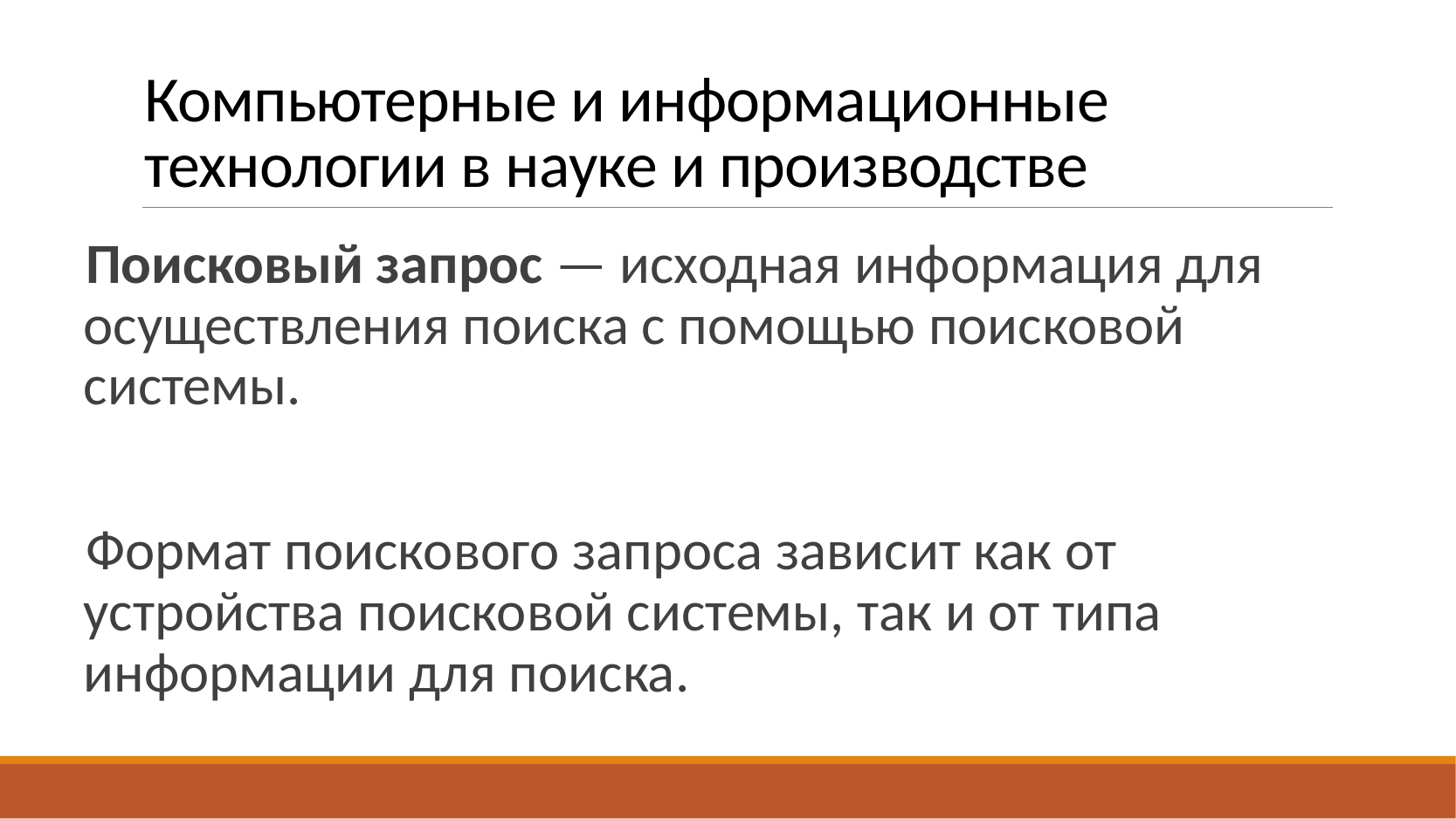

# Компьютерные и информационные технологии в науке и производстве
Поисковый запрос — исходная информация для осуществления поиска с помощью поисковой системы.

Формат поискового запроса зависит как от устройства поисковой системы, так и от типа информации для поиска.